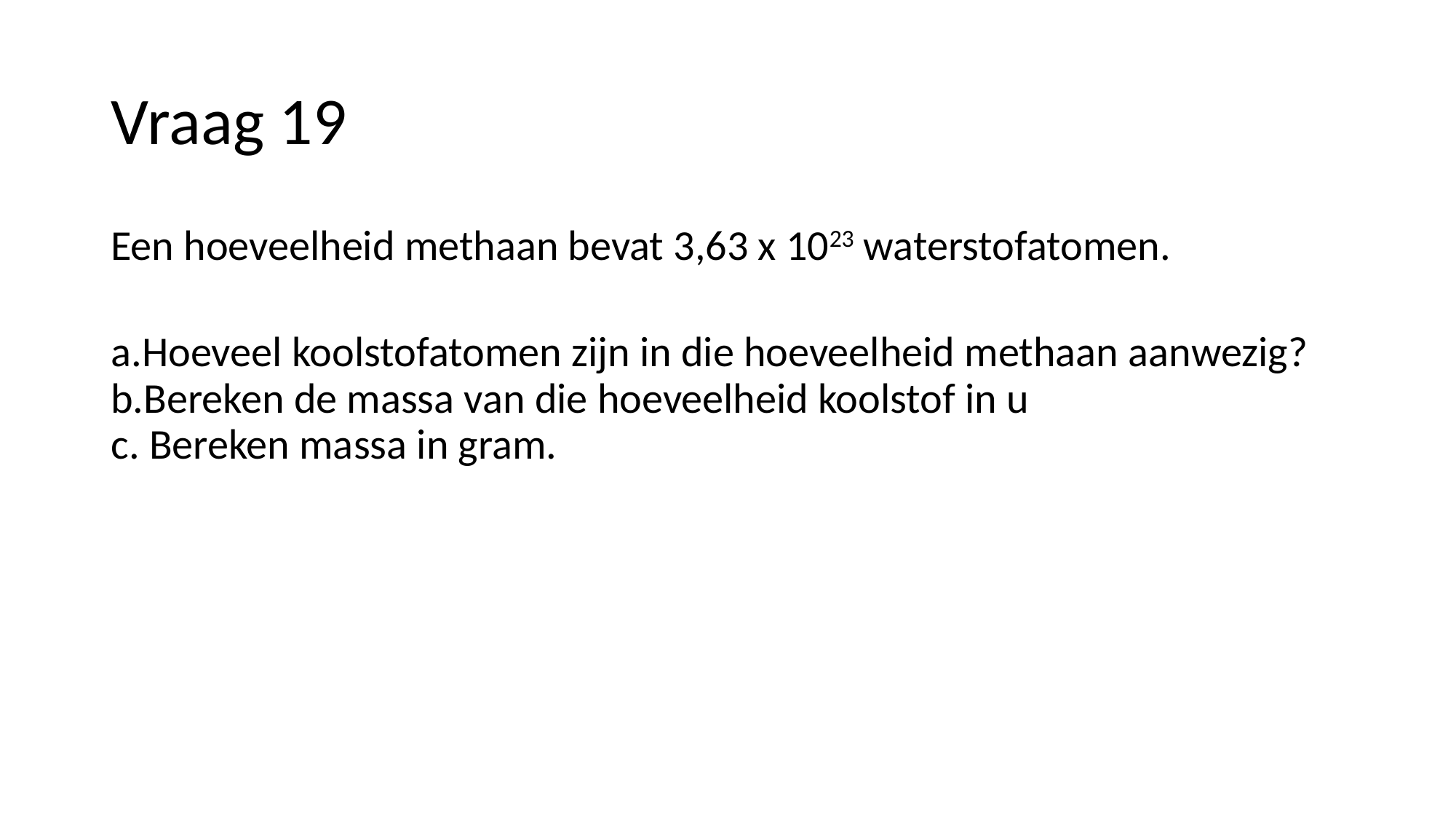

# Vraag 19
Een hoeveelheid methaan bevat 3,63 x 1023 waterstofatomen.
a.Hoeveel koolstofatomen zijn in die hoeveelheid methaan aanwezig?
b.Bereken de massa van die hoeveelheid koolstof in u
c. Bereken massa in gram.